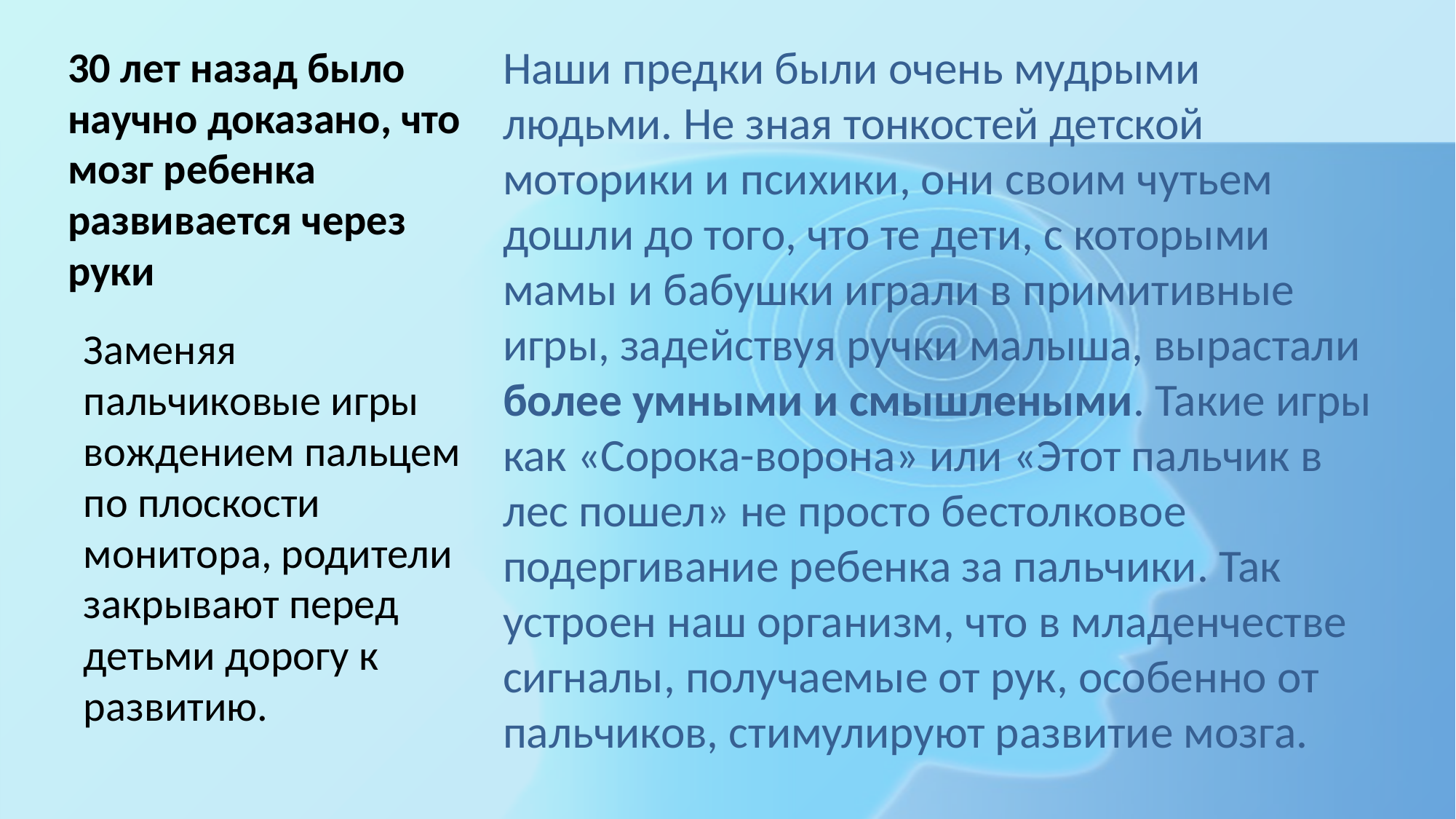

# 30 лет назад было научно доказано, что мозг ребенка развивается через руки
Наши предки были очень мудрыми людьми. Не зная тонкостей детской моторики и психики, они своим чутьем дошли до того, что те дети, с которыми мамы и бабушки играли в примитивные игры, задействуя ручки малыша, вырастали более умными и смышлеными. Такие игры как «Сорока-ворона» или «Этот пальчик в лес пошел» не просто бестолковое подергивание ребенка за пальчики. Так устроен наш организм, что в младенчестве сигналы, получаемые от рук, особенно от пальчиков, стимулируют развитие мозга.
Заменяя пальчиковые игры вождением пальцем по плоскости монитора, родители закрывают перед детьми дорогу к развитию.